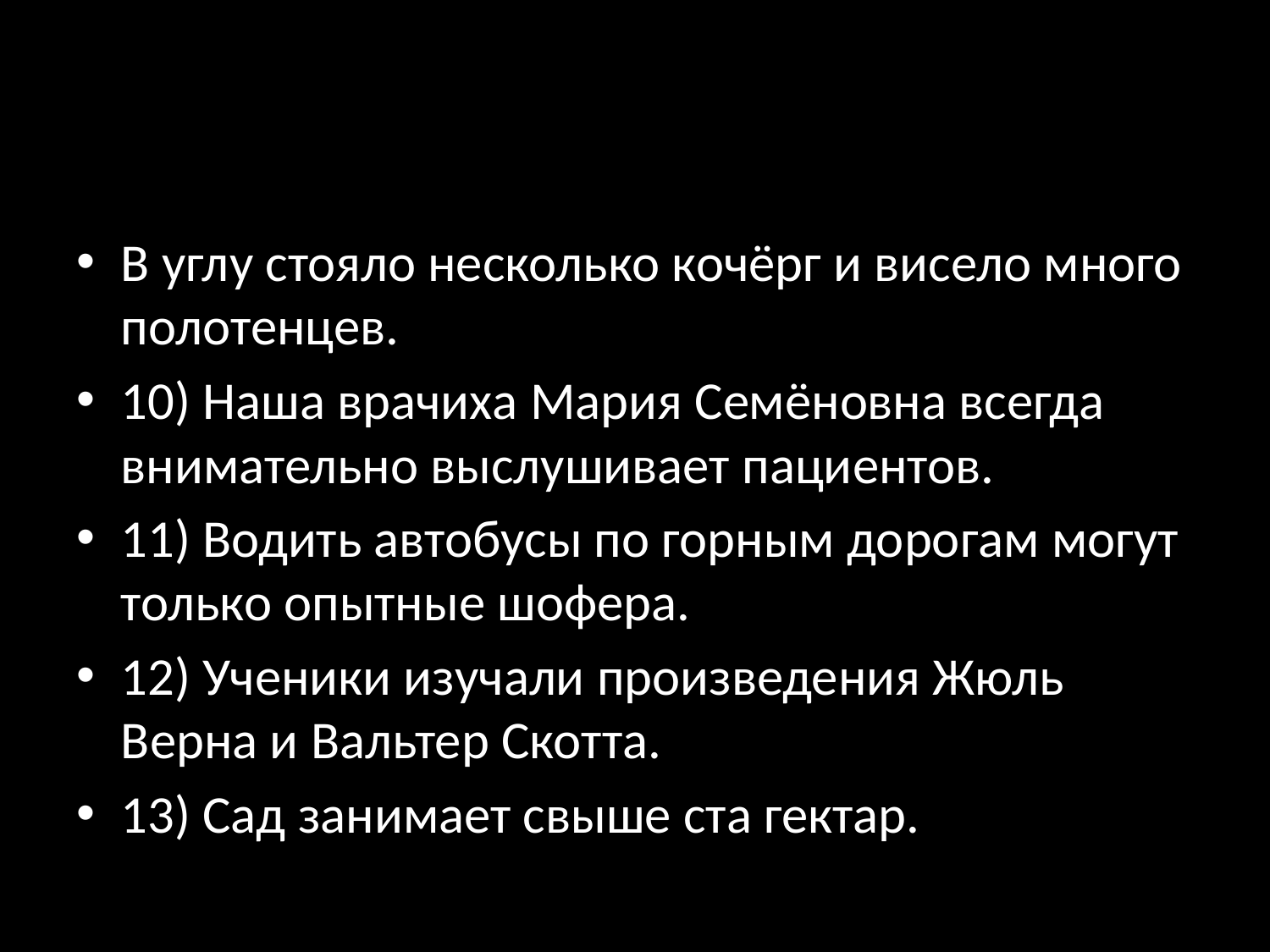

#
В углу стояло несколько кочёрг и висело много полотенцев.
10) Наша врачиха Мария Семёновна всегда внимательно выслушивает пациентов.
11) Водить автобусы по горным дорогам могут только опытные шофера.
12) Ученики изучали произведения Жюль Верна и Вальтер Скотта.
13) Сад занимает свыше ста гектар.